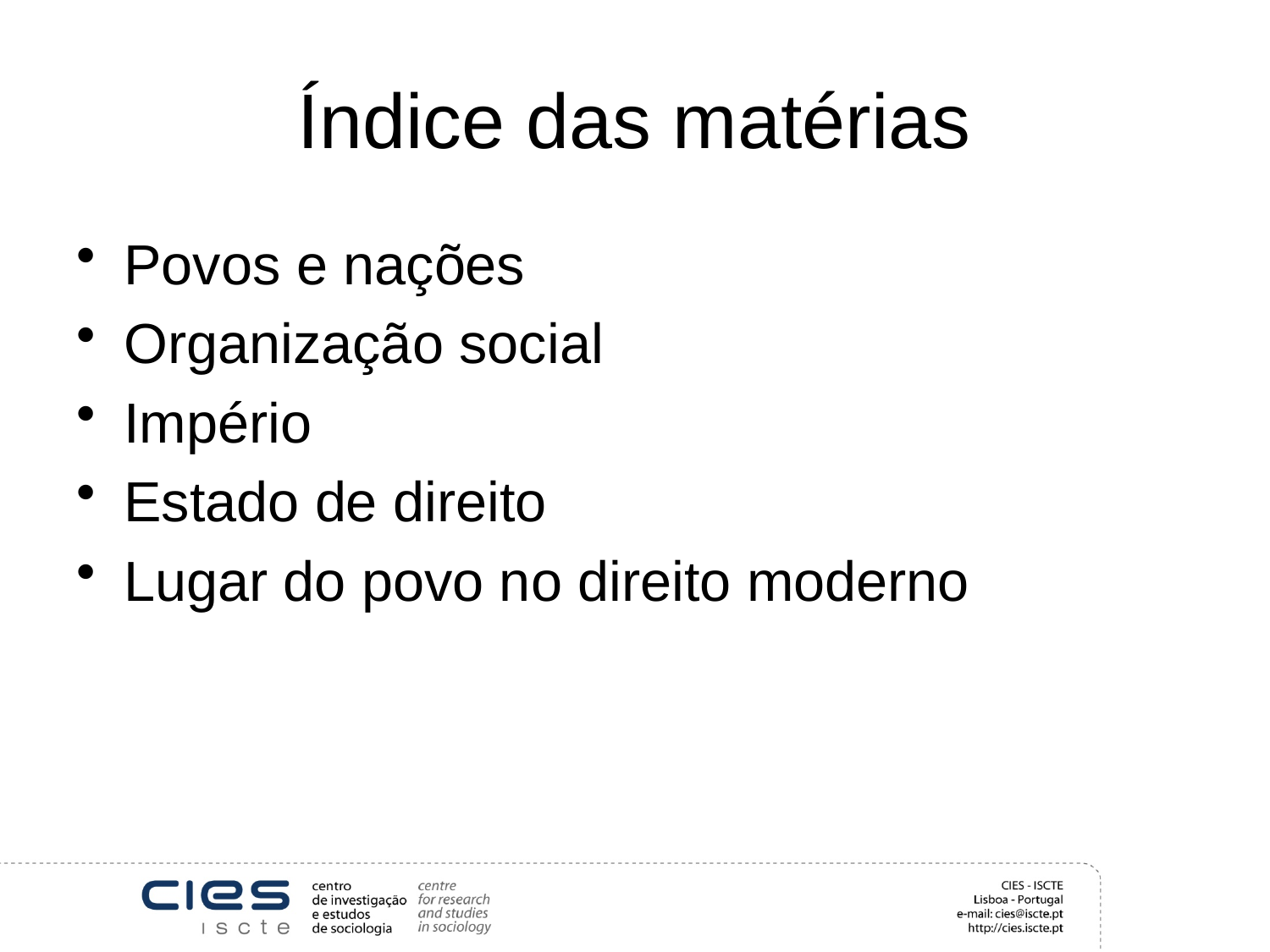

# Índice das matérias
Povos e nações
Organização social
Império
Estado de direito
Lugar do povo no direito moderno